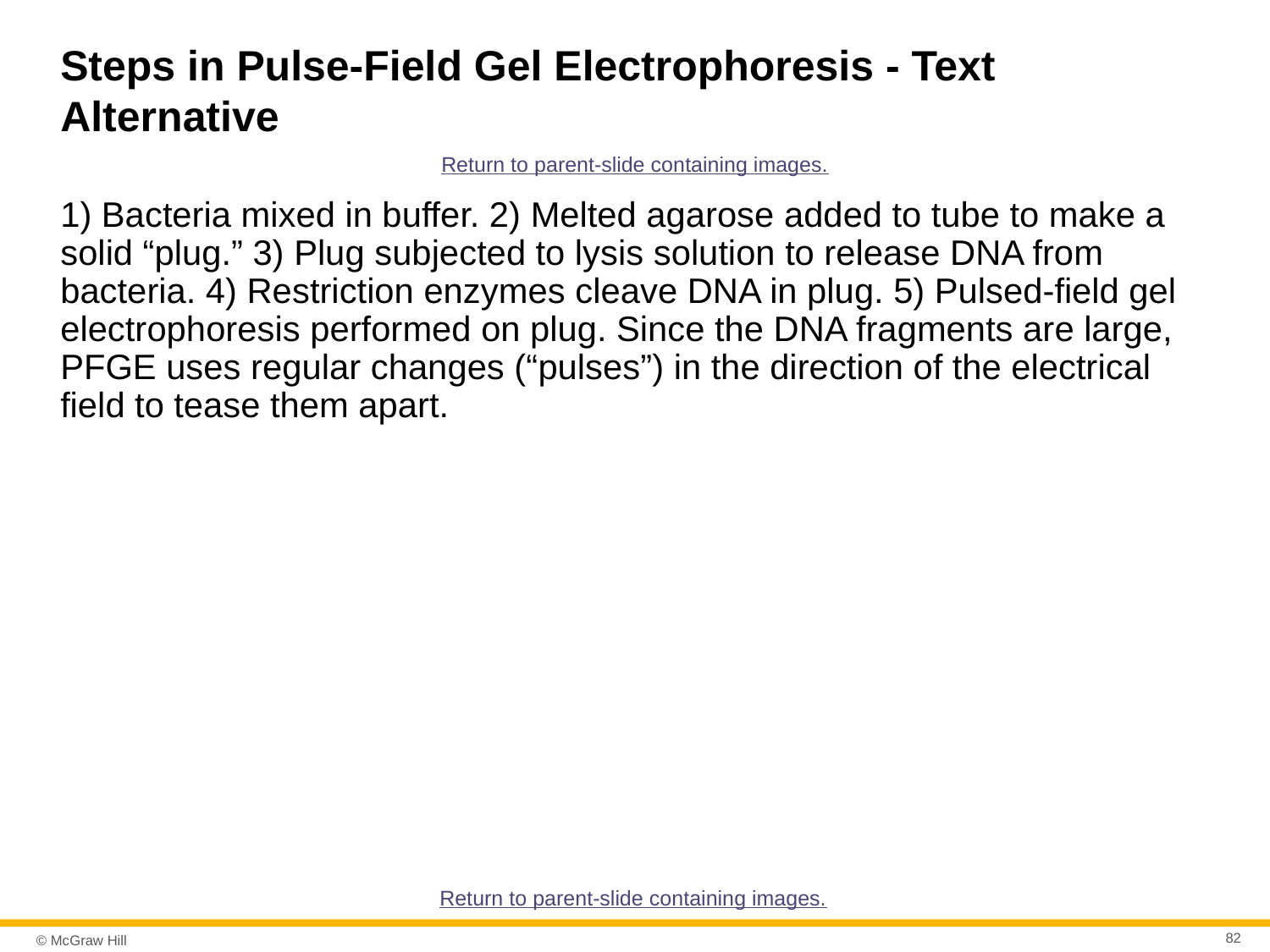

# Steps in Pulse-Field Gel Electrophoresis - Text Alternative
Return to parent-slide containing images.
1) Bacteria mixed in buffer. 2) Melted agarose added to tube to make a solid “plug.” 3) Plug subjected to lysis solution to release DNA from bacteria. 4) Restriction enzymes cleave DNA in plug. 5) Pulsed-field gel electrophoresis performed on plug. Since the DNA fragments are large, PFGE uses regular changes (“pulses”) in the direction of the electrical field to tease them apart.
Return to parent-slide containing images.